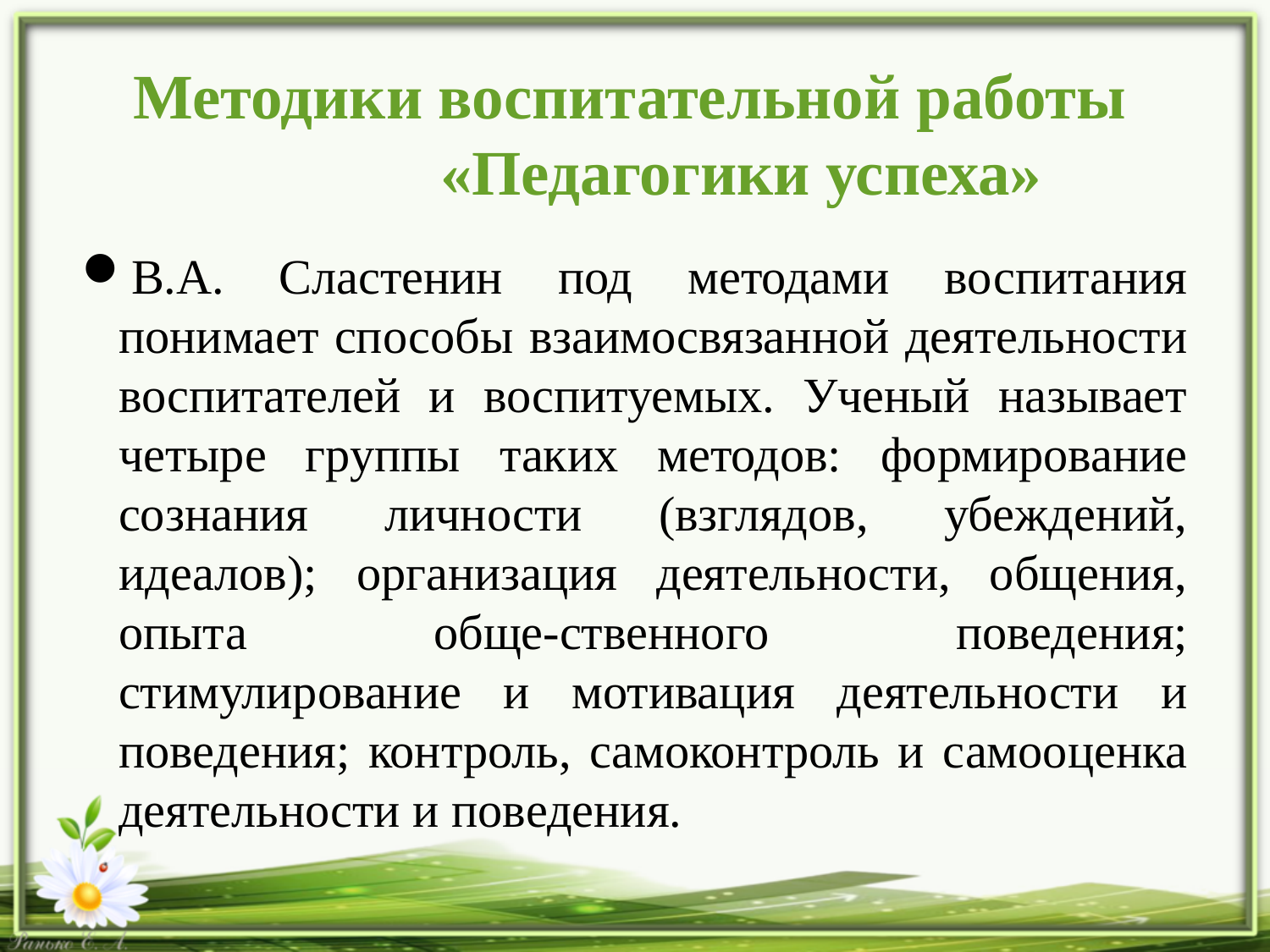

Методики воспитательной работы               «Педагогики успеха»
В.А. Сластенин под методами воспитания понимает способы взаимосвязанной деятельности воспитателей и воспитуемых. Ученый называет четыре группы таких методов: формирование сознания личности (взглядов, убеждений, идеалов); организация деятельности, общения, опыта обще-ственного поведения; стимулирование и мотивация деятельности и поведения; контроль, самоконтроль и самооценка деятельности и поведения.